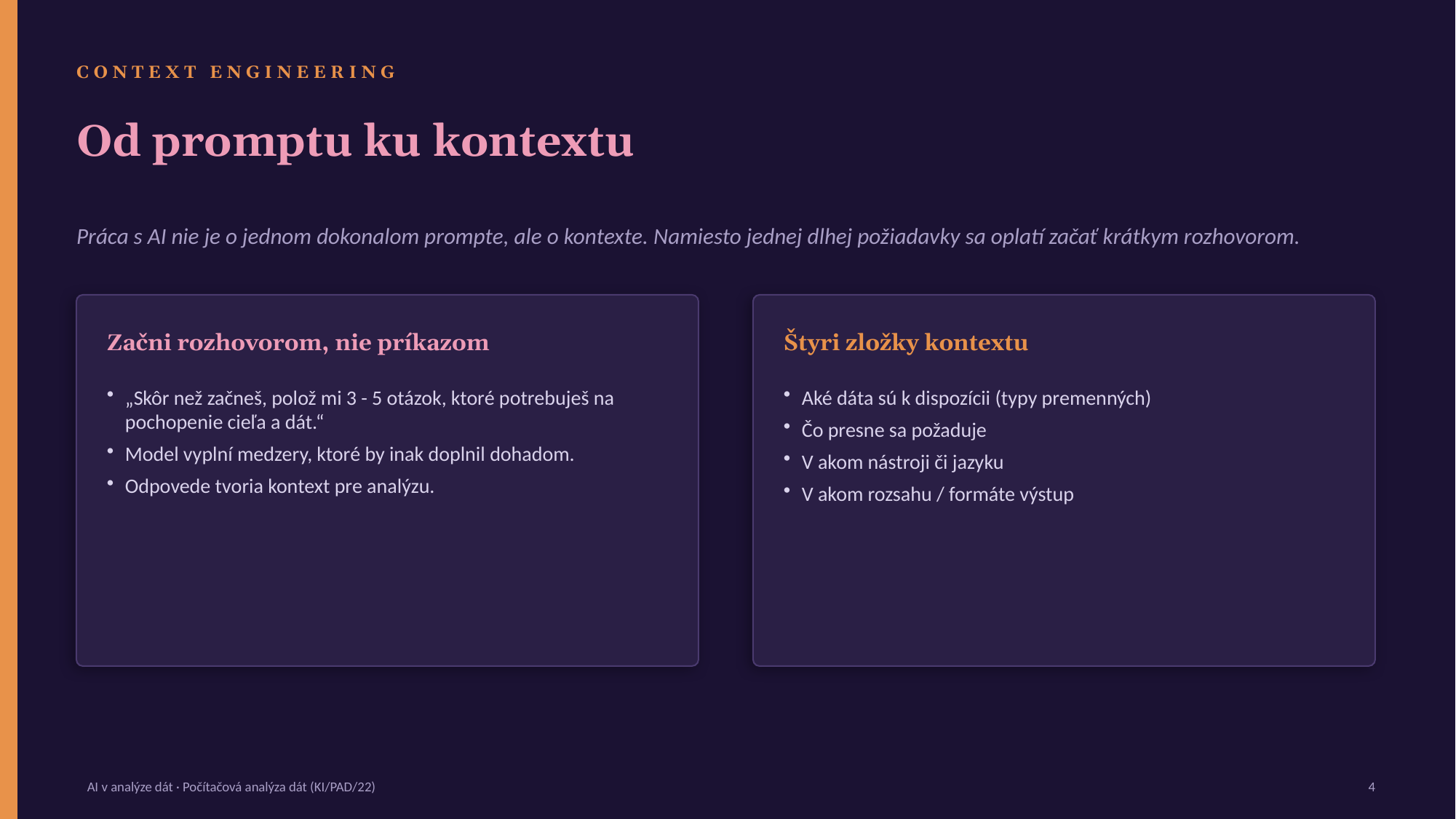

CONTEXT ENGINEERING
Od promptu ku kontextu
Práca s AI nie je o jednom dokonalom prompte, ale o kontexte. Namiesto jednej dlhej požiadavky sa oplatí začať krátkym rozhovorom.

Začni rozhovorom, nie príkazom
Štyri zložky kontextu
„Skôr než začneš, polož mi 3 - 5 otázok, ktoré potrebuješ na pochopenie cieľa a dát.“
Model vyplní medzery, ktoré by inak doplnil dohadom.
Odpovede tvoria kontext pre analýzu.
Aké dáta sú k dispozícii (typy premenných)
Čo presne sa požaduje
V akom nástroji či jazyku
V akom rozsahu / formáte výstup
AI v analýze dát · Počítačová analýza dát (KI/PAD/22)
4